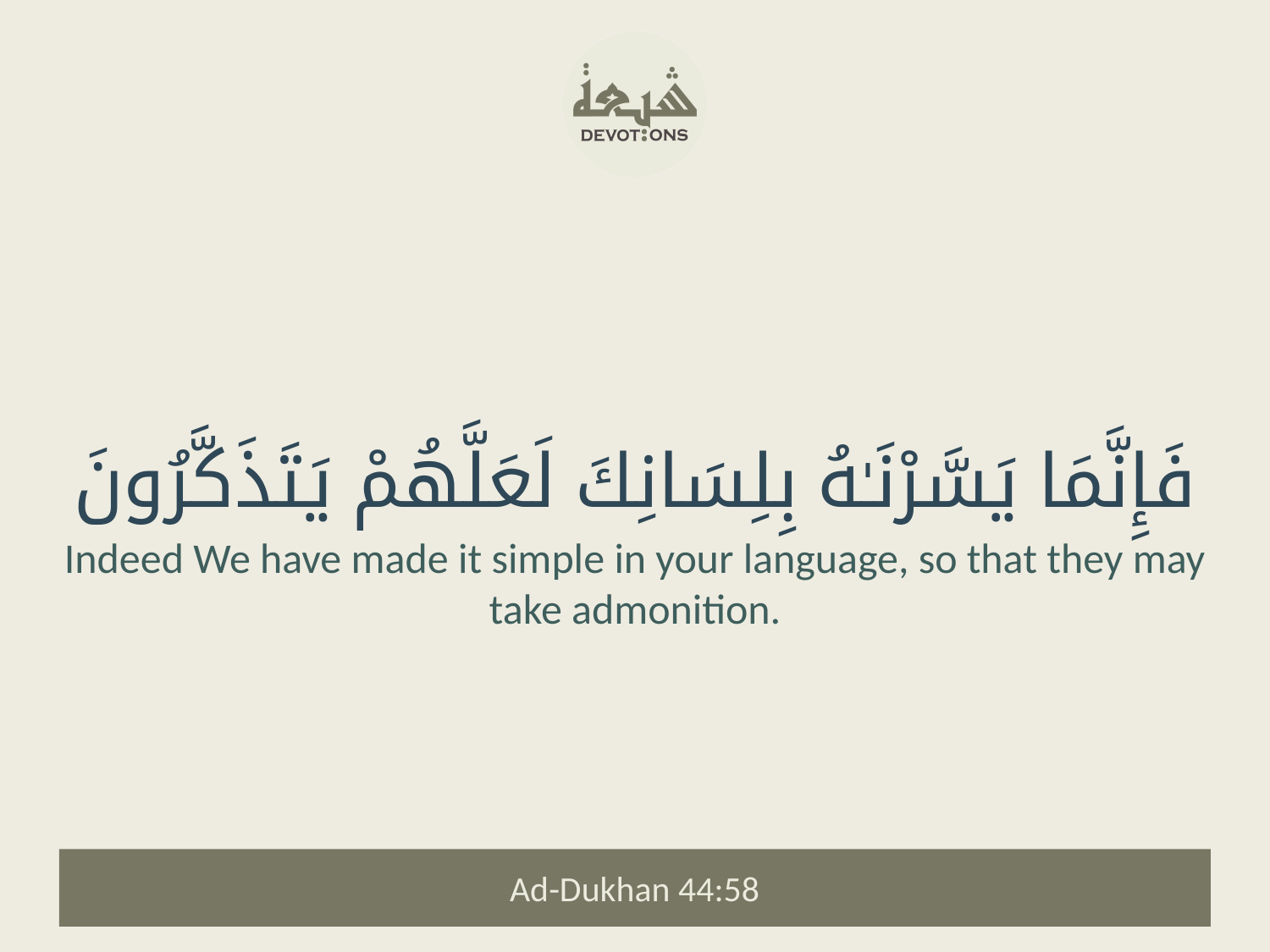

فَإِنَّمَا يَسَّرْنَـٰهُ بِلِسَانِكَ لَعَلَّهُمْ يَتَذَكَّرُونَ
Indeed We have made it simple in your language, so that they may take admonition.
Ad-Dukhan 44:58